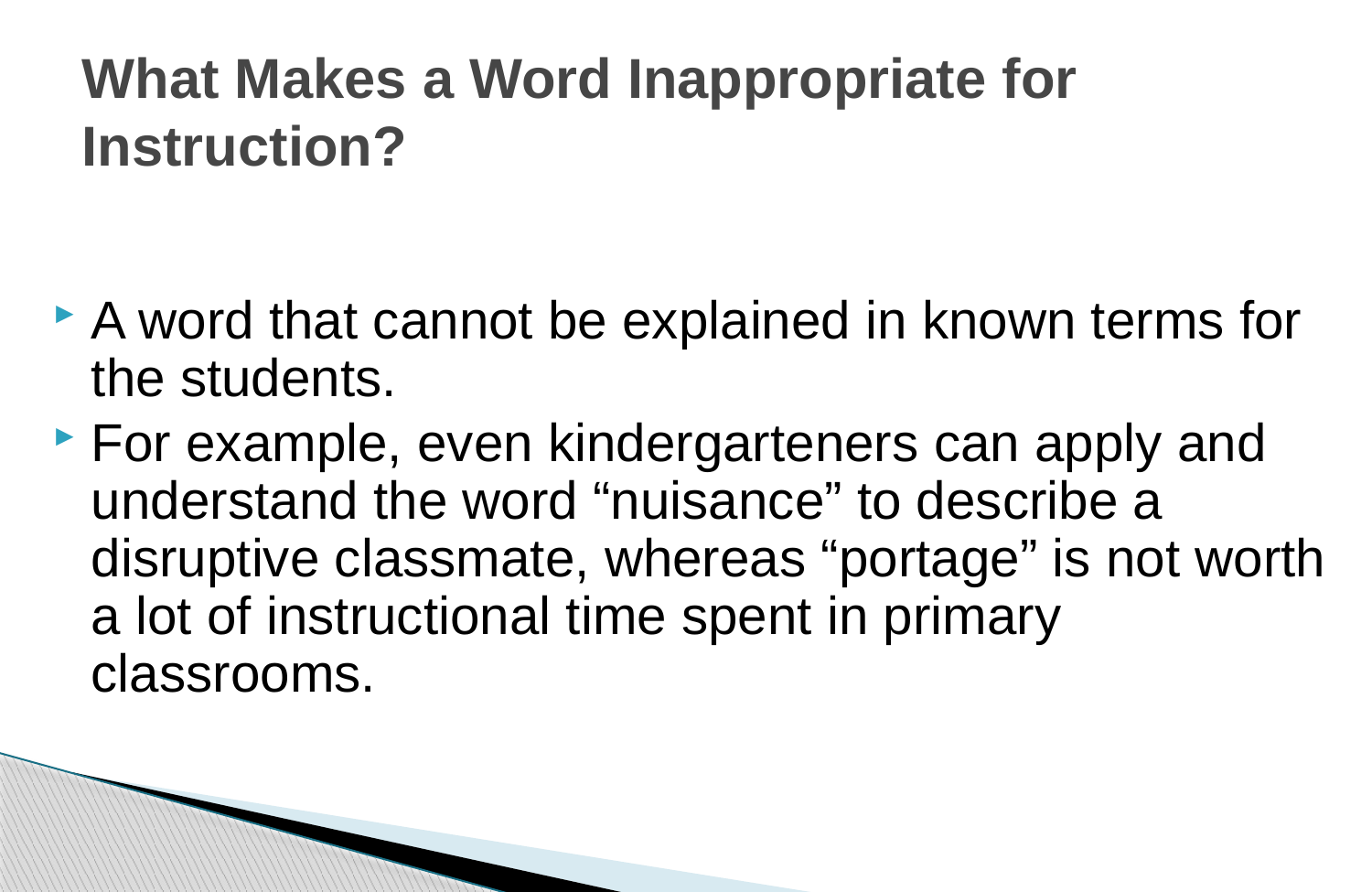

# What Makes a Word Inappropriate for Instruction?
A word that cannot be explained in known terms for the students.
For example, even kindergarteners can apply and understand the word “nuisance” to describe a disruptive classmate, whereas “portage” is not worth a lot of instructional time spent in primary classrooms.